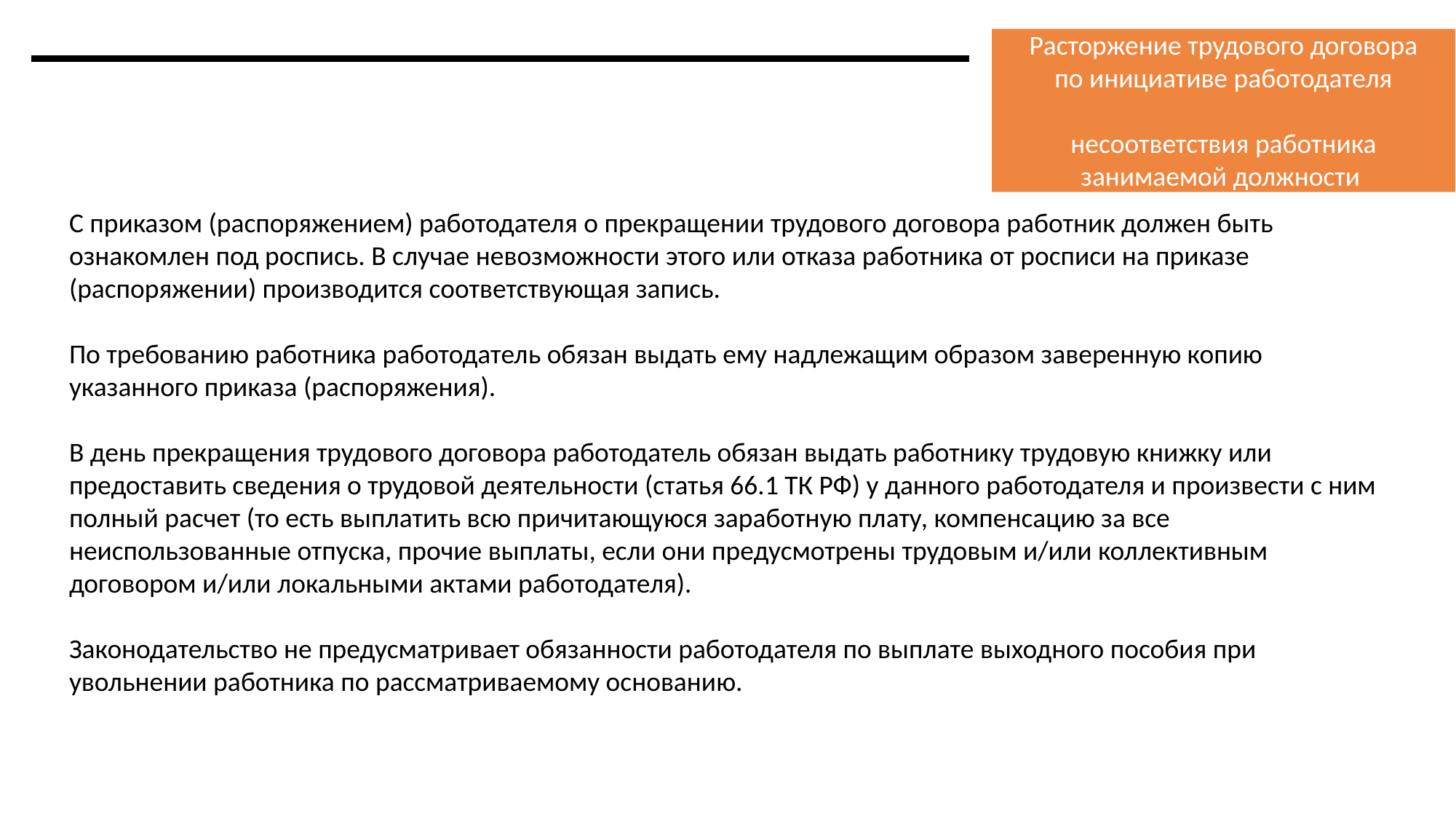

Расторжение трудового договора по инициативе работодателя

несоответствия работника занимаемой должности

С приказом (распоряжением) работодателя о прекращении трудового договора работник должен быть ознакомлен под роспись. В случае невозможности этого или отказа работника от росписи на приказе (распоряжении) производится соответствующая запись.

По требованию работника работодатель обязан выдать ему надлежащим образом заверенную копию указанного приказа (распоряжения).

В день прекращения трудового договора работодатель обязан выдать работнику трудовую книжку или предоставить сведения о трудовой деятельности (статья 66.1 ТК РФ) у данного работодателя и произвести с ним полный расчет (то есть выплатить всю причитающуюся заработную плату, компенсацию за все неиспользованные отпуска, прочие выплаты, если они предусмотрены трудовым и/или коллективным договором и/или локальными актами работодателя).

Законодательство не предусматривает обязанности работодателя по выплате выходного пособия при увольнении работника по рассматриваемому основанию.